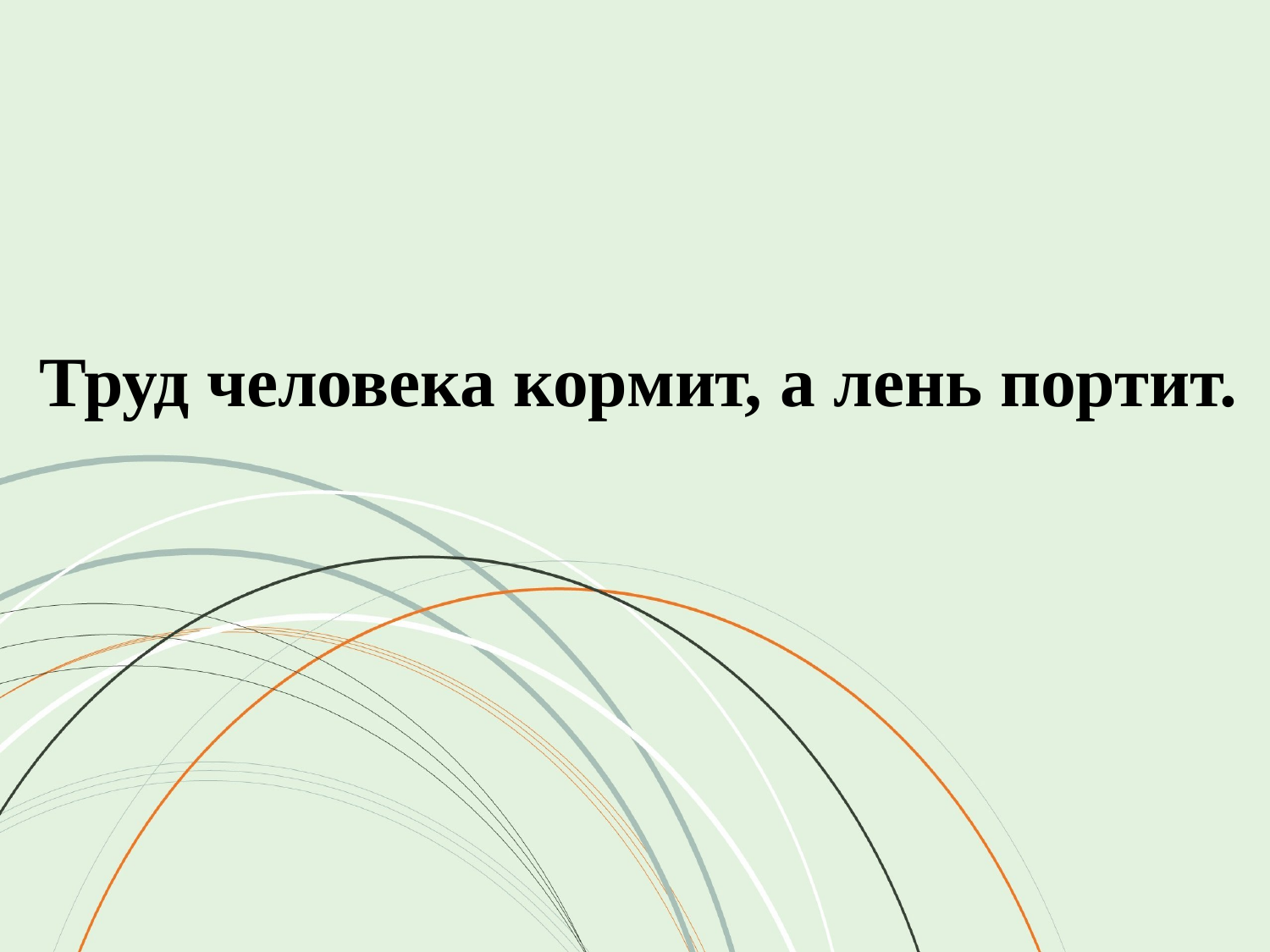

# Труд человека кормит, а лень портит.